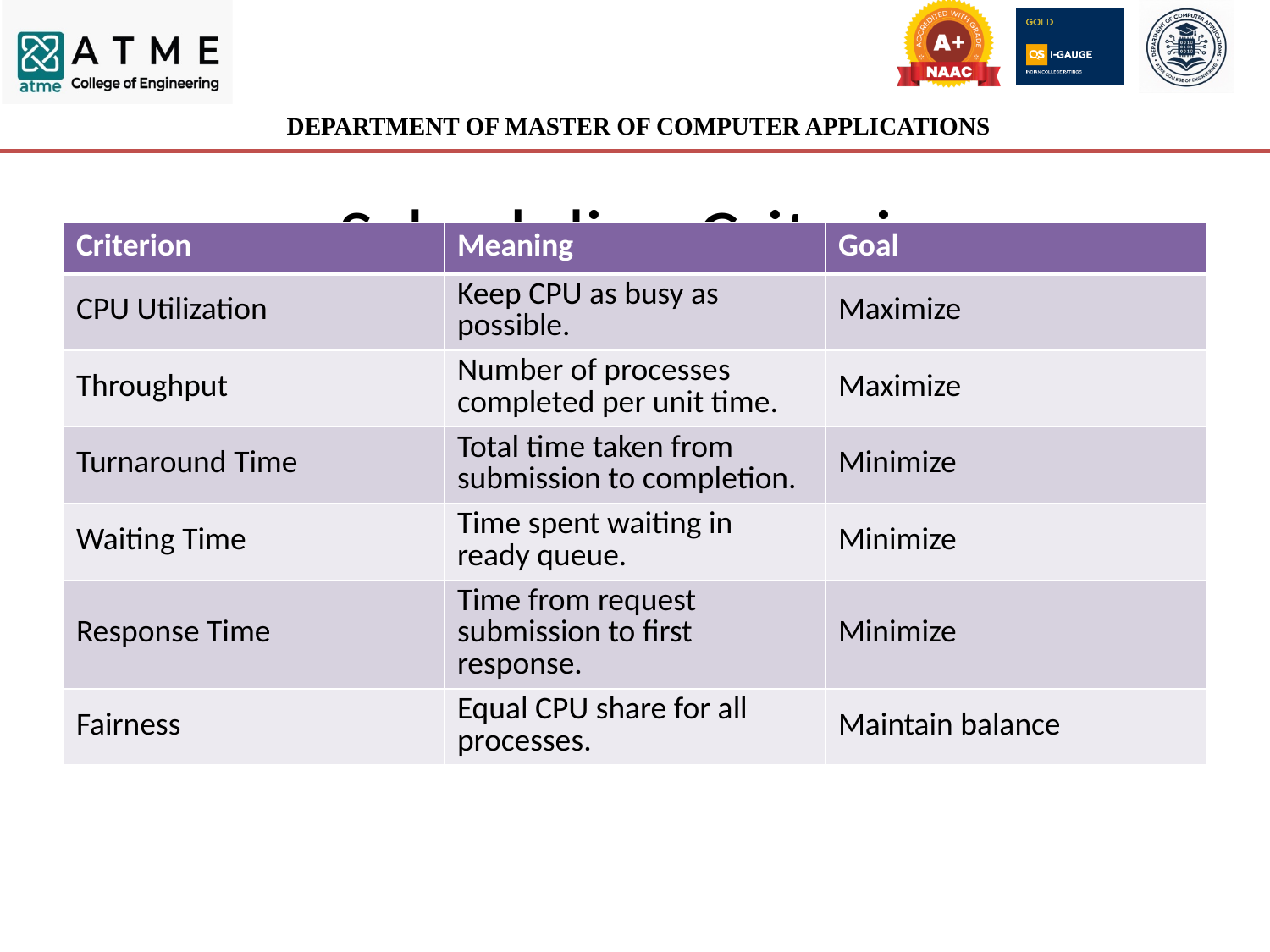

# Scheduling Criteria
| Criterion | Meaning | Goal |
| --- | --- | --- |
| CPU Utilization | Keep CPU as busy as possible. | Maximize |
| Throughput | Number of processes completed per unit time. | Maximize |
| Turnaround Time | Total time taken from submission to completion. | Minimize |
| Waiting Time | Time spent waiting in ready queue. | Minimize |
| Response Time | Time from request submission to first response. | Minimize |
| Fairness | Equal CPU share for all processes. | Maintain balance |